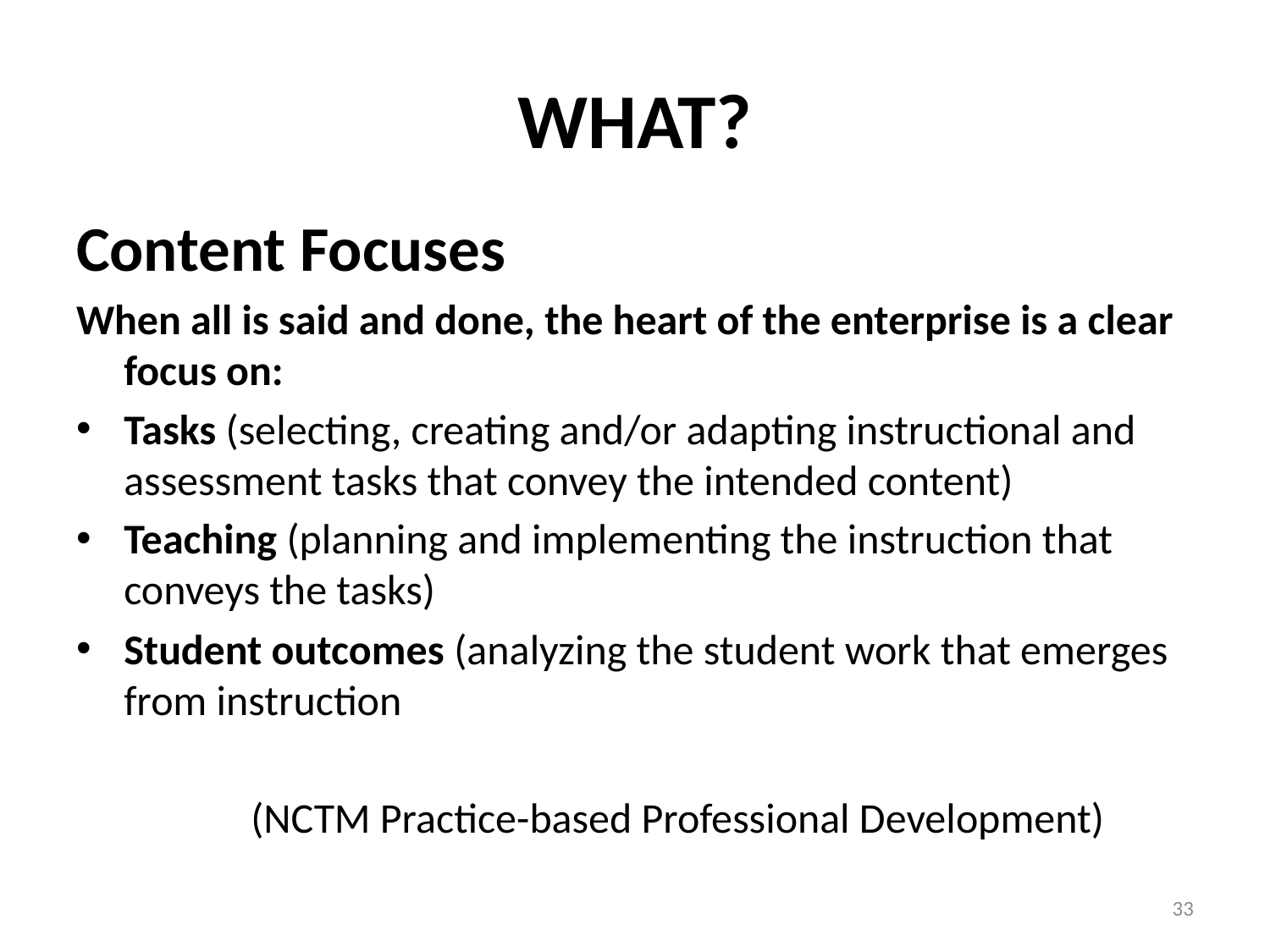

# WHAT?
Content Focuses
When all is said and done, the heart of the enterprise is a clear focus on:
Tasks (selecting, creating and/or adapting instructional and assessment tasks that convey the intended content)
Teaching (planning and implementing the instruction that conveys the tasks)
Student outcomes (analyzing the student work that emerges from instruction

		(NCTM Practice-based Professional Development)

33